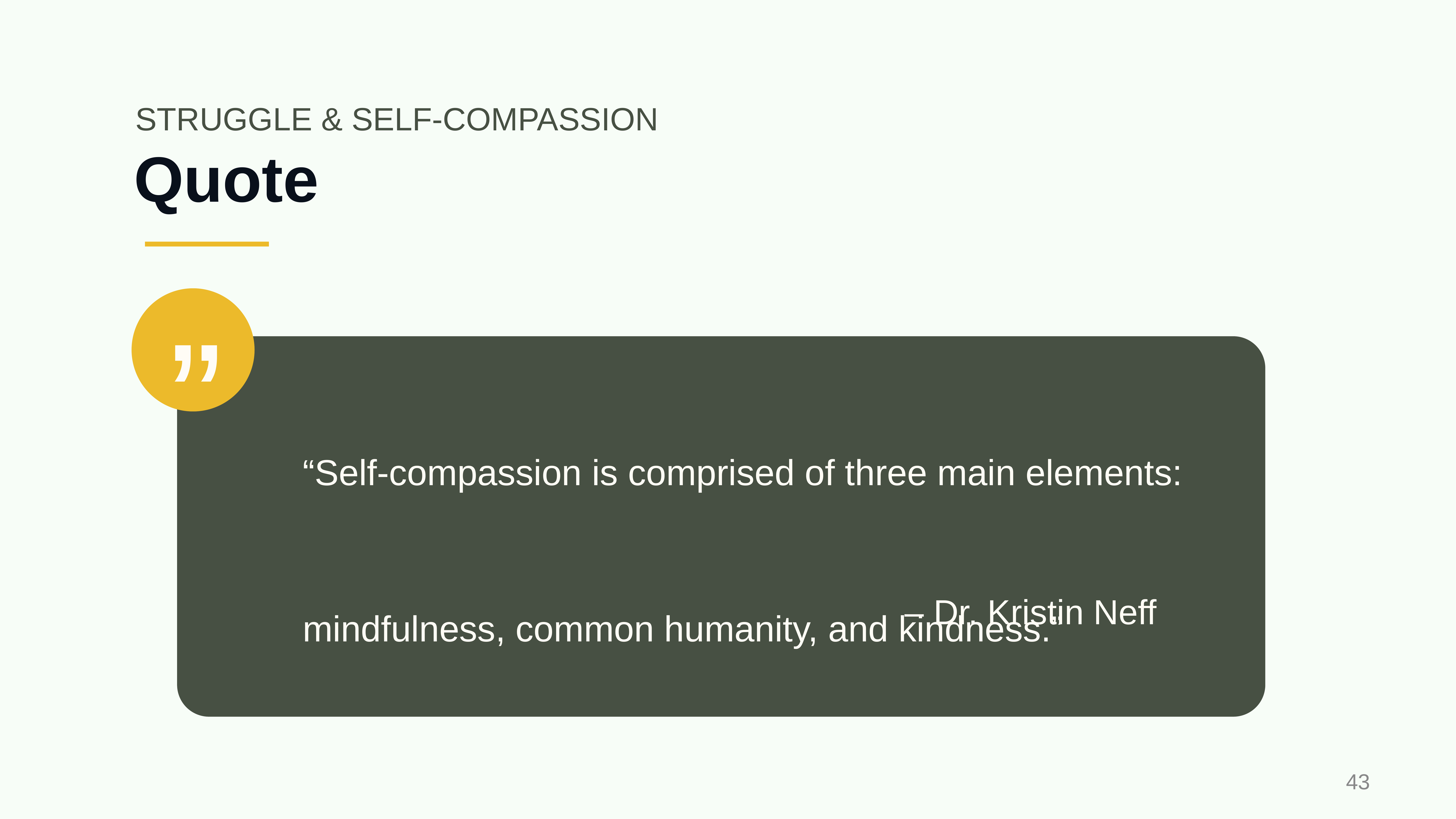

STRUGGLE & SELF-COMPASSION
# Quote

”

“Self-compassion is comprised of three main elements:
mindfulness, common humanity, and kindness.”
– Dr. Kristin Neff
43